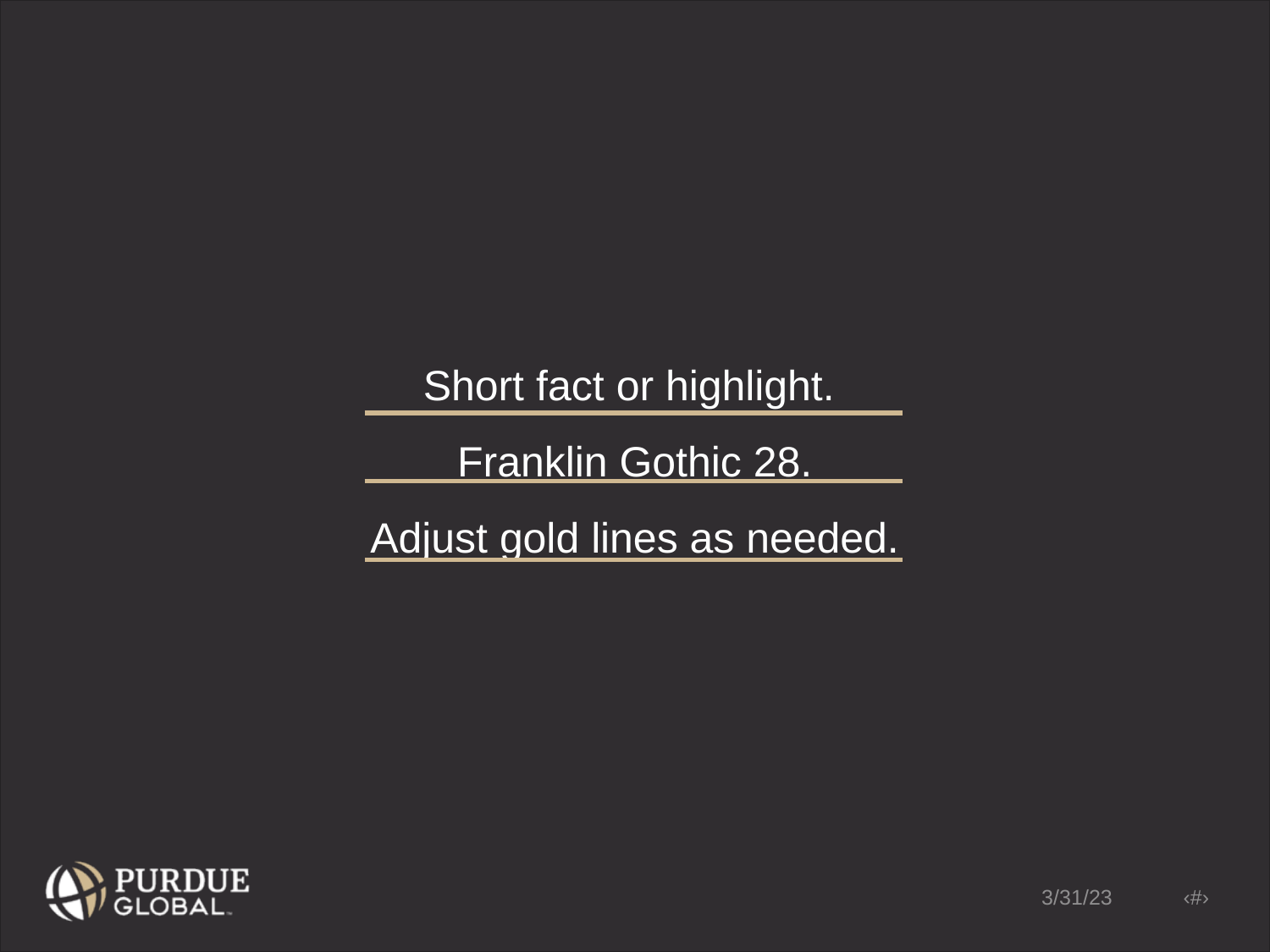

Short fact or highlight.
Franklin Gothic 28.
Adjust gold lines as needed.
3/31/23            ‹#›